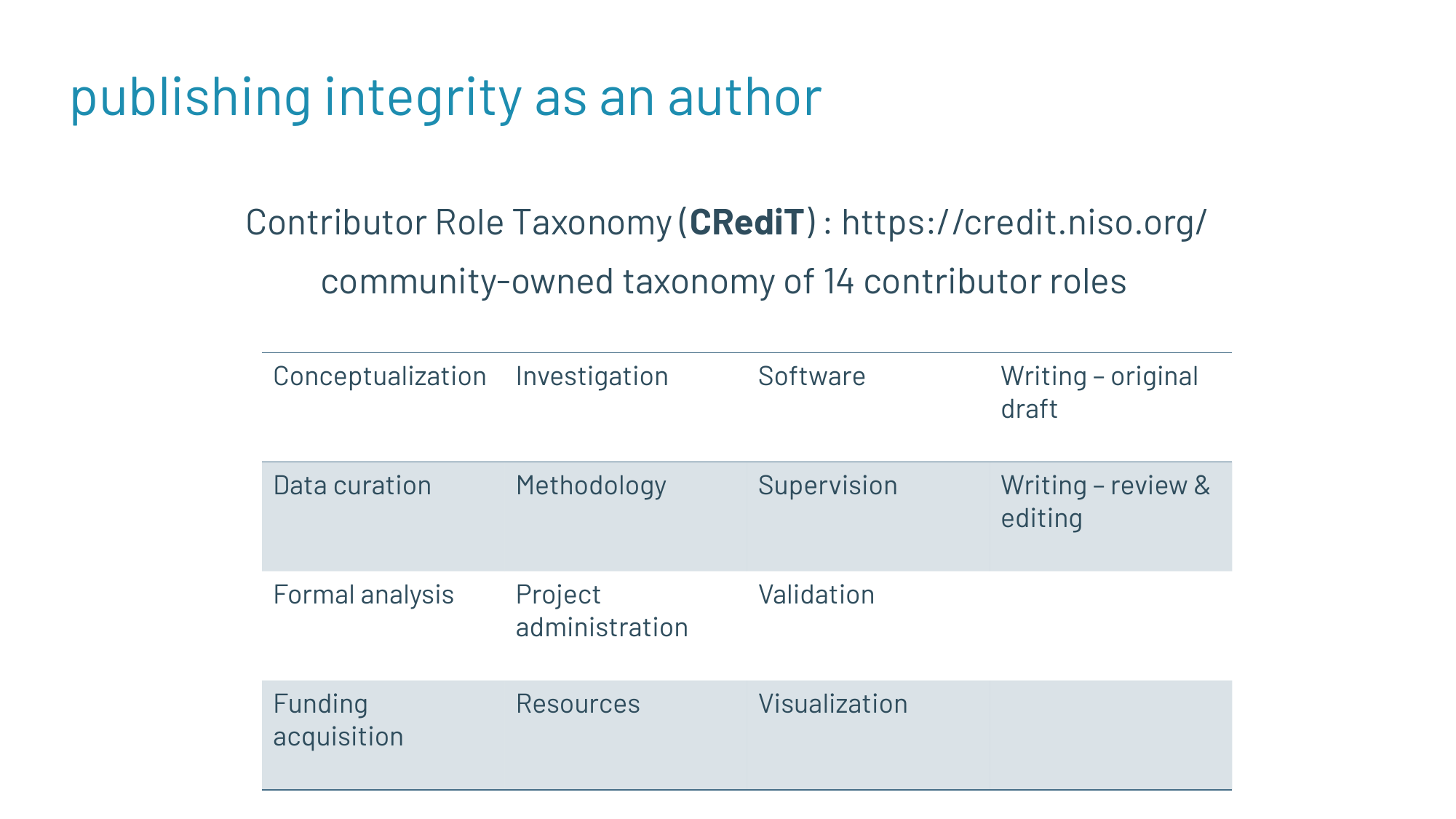

# publishing integrity as an author
Contributor Role Taxonomy (CRediT) : https://credit.niso.org/
community-owned taxonomy of 14 contributor roles

| Conceptualization | Investigation | Software | Writing – original draft |
| --- | --- | --- | --- |
| Data curation | Methodology | Supervision | Writing – review & editing |
| Formal analysis | Project administration | Validation |  |
| Funding acquisition | Resources | Visualization |  |